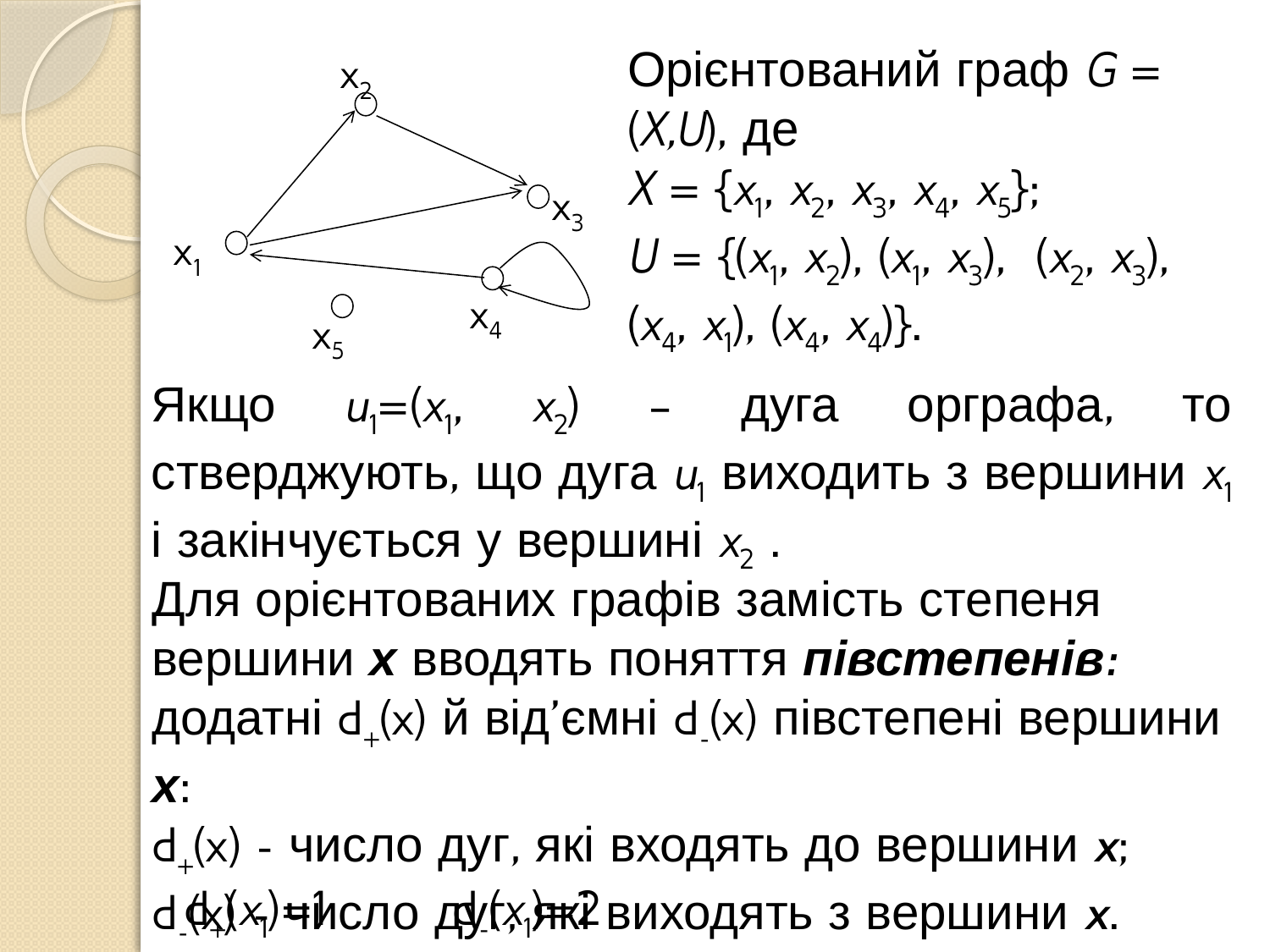

x2

x3

x1

x4
x5

Орієнтований граф G = (X,U), де
X = {x1, x2, x3, x4, x5};
U = {(x1, x2), (x1, x3),  (x2, x3),
(x4, x1), (x4, x4)}.
Якщо u1=(x1, x2) – дуга орграфа, то стверджують, що дуга u1 виходить з вершини x1 і закінчується у вершині x2 .
Для орієнтованих графів замість степеня вершини х вводять поняття півстепенів: додатні d+(x) й від’ємні d-(x) півстепені вершини х:
d+(x) − число дуг, які входять до вершини x;
d-(x) − число дуг, які виходять з вершини x.
d+(x1)=1	 d-(x1)=2